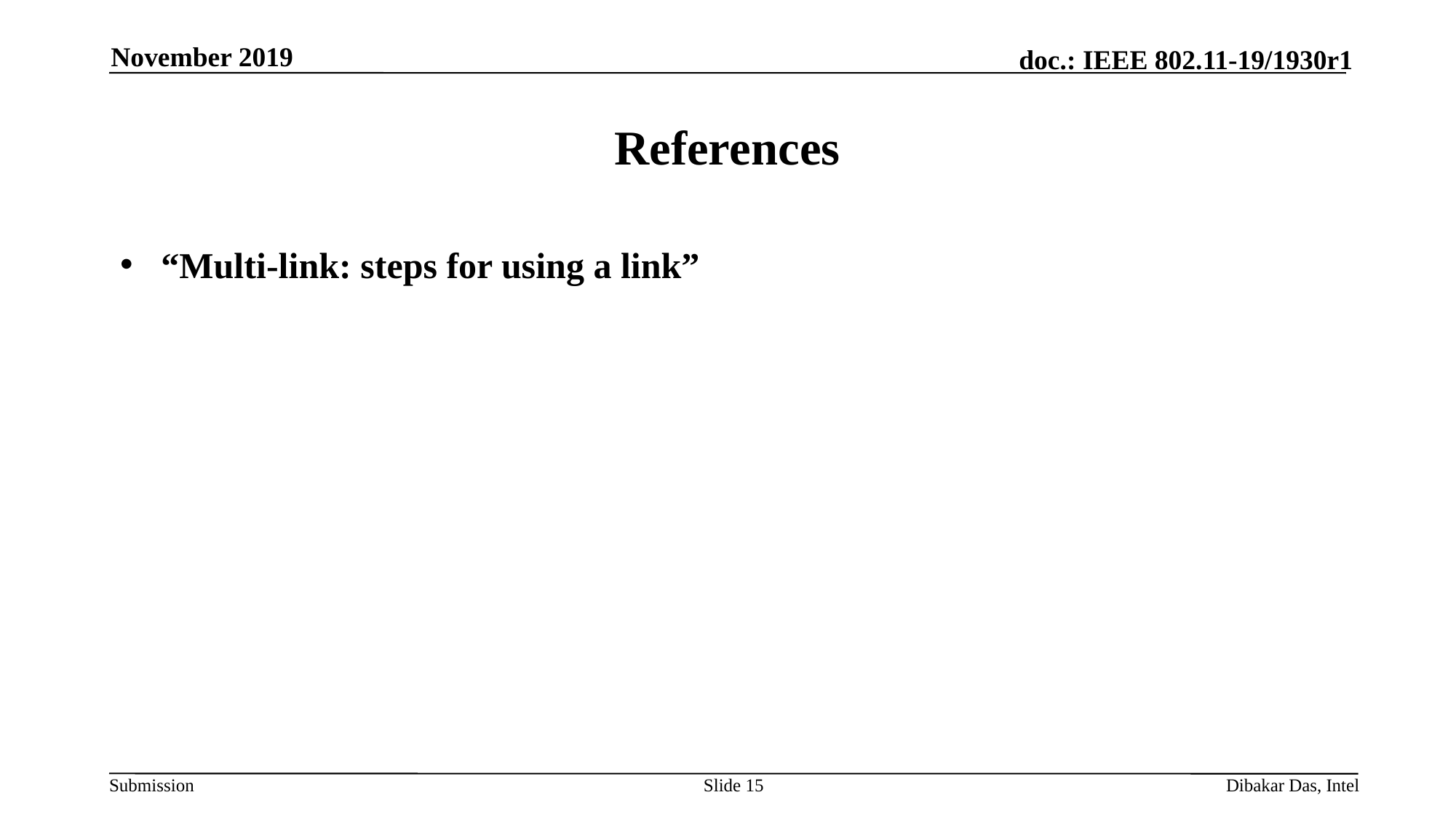

November 2019
# References
“Multi-link: steps for using a link”

Slide 15
Dibakar Das, Intel